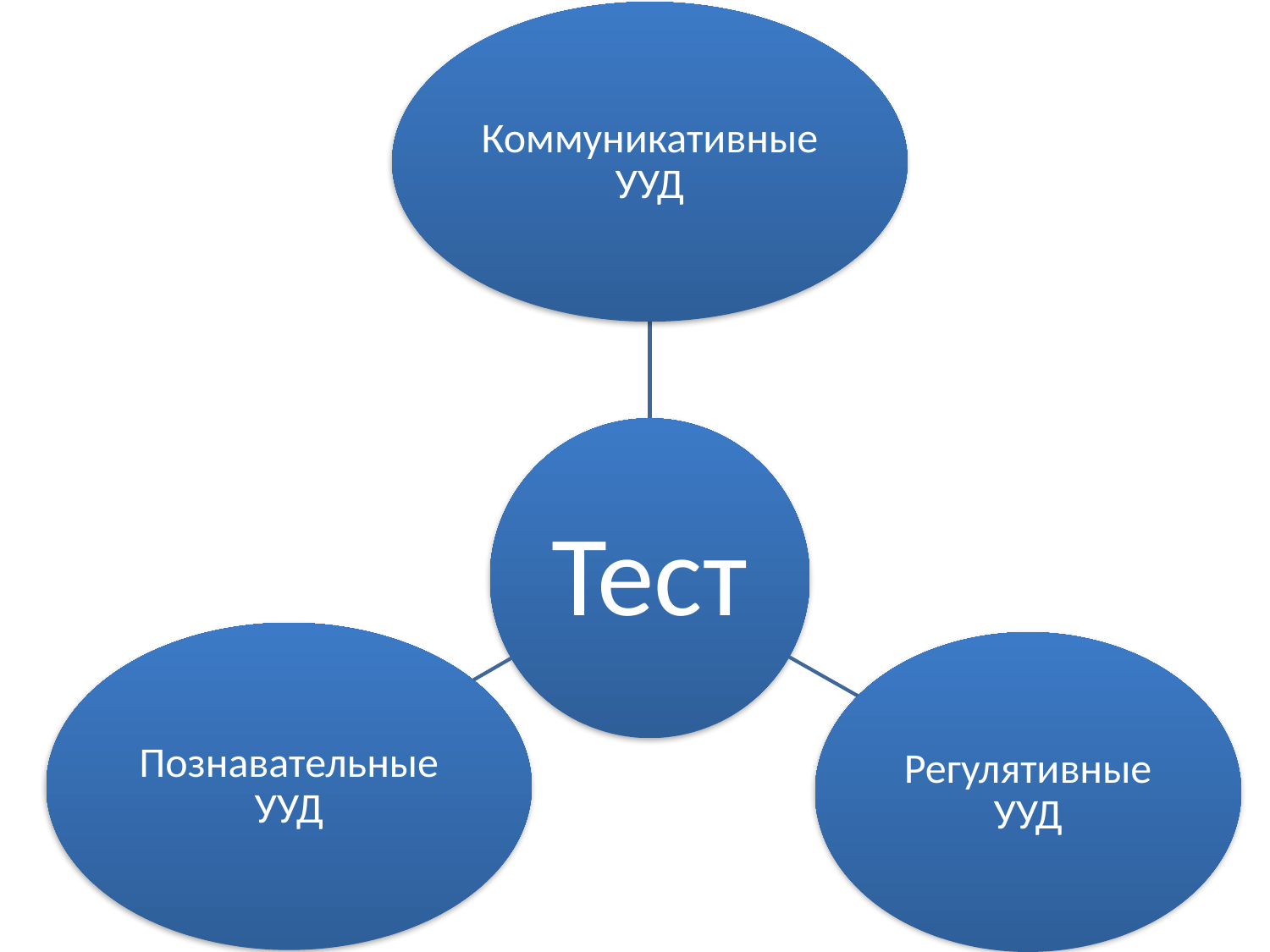

Тест

Коммуникативные УУД

Регулятивные УУД

Познавательные УУД